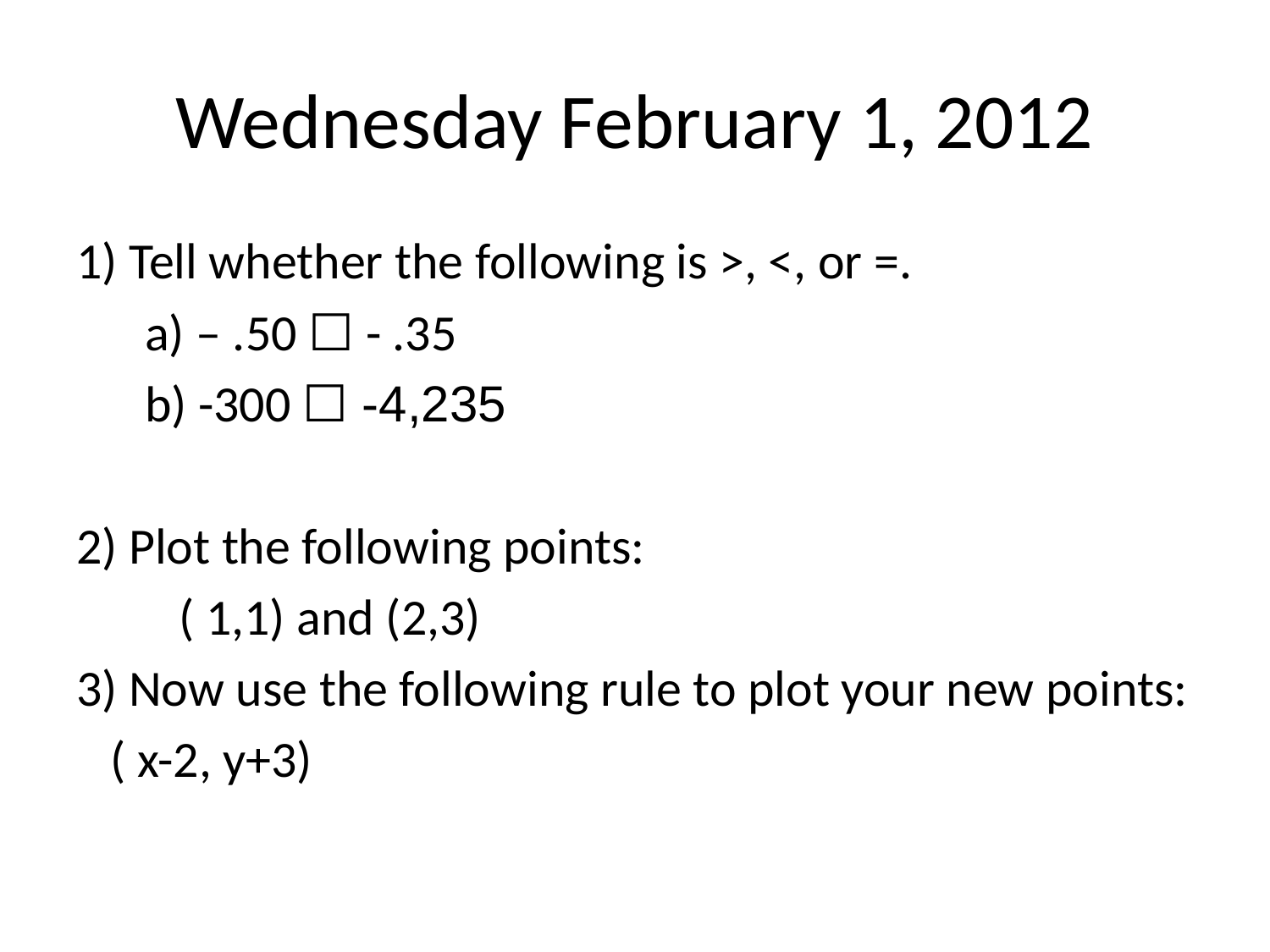

# Wednesday February 1, 2012
1) Tell whether the following is >, <, or =.
      a) – .50 ☐ - .35
      b) -300 ☐ -4,235

2) Plot the following points:
         ( 1,1) and (2,3)
3) Now use the following rule to plot your new points:
   ( x-2, y+3)